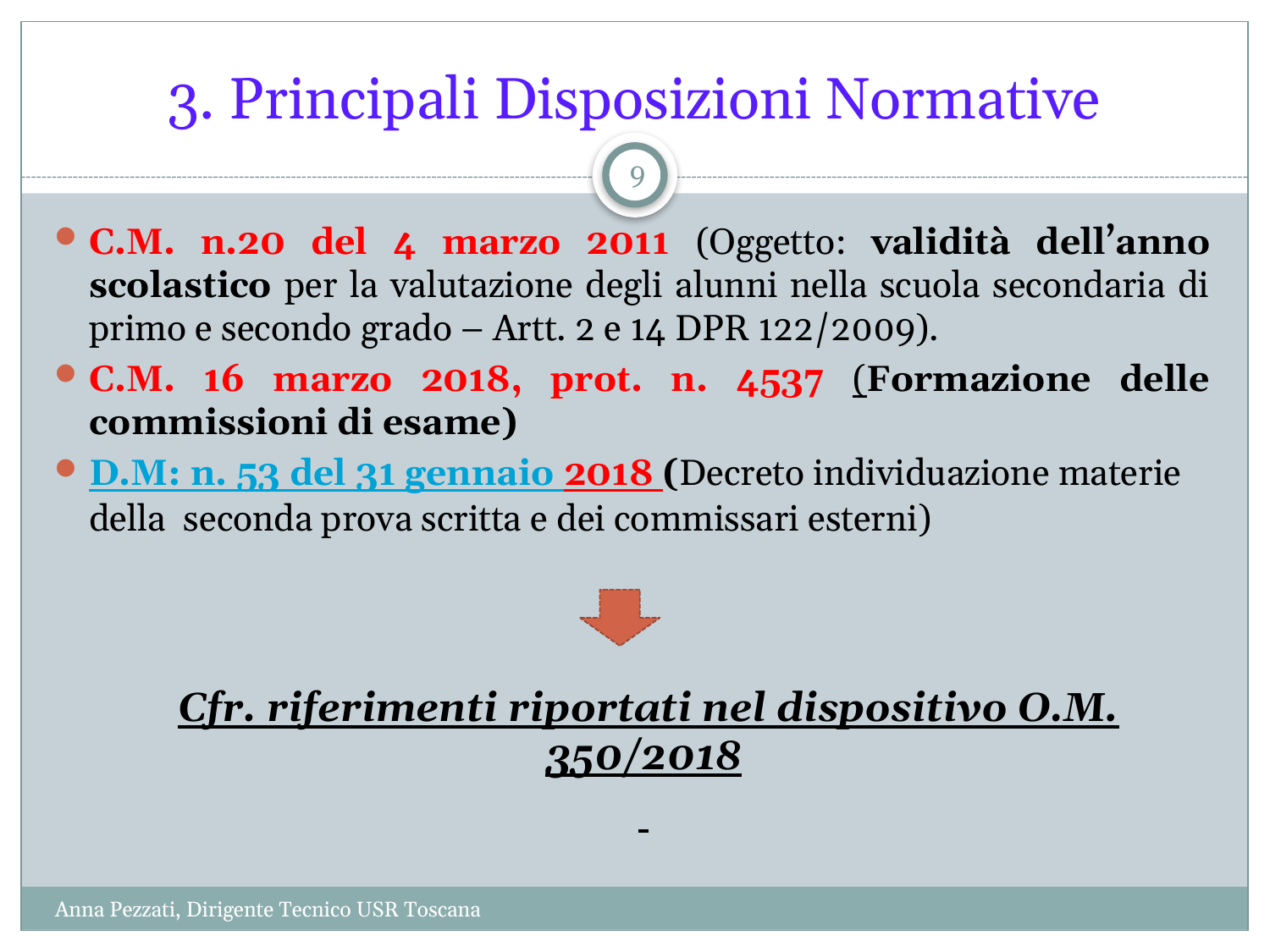

# 3. Principali Disposizioni Normative
9
C.M. n.20 del 4 marzo 2011 (Oggetto: validità dell’anno scolastico per la valutazione degli alunni nella scuola secondaria di primo e secondo grado – Artt. 2 e 14 DPR 122/2009).
C.M. 16 marzo 2018, prot. n. 4537 (Formazione delle commissioni di esame)
D.M: n. 53 del 31 gennaio 2018 (Decreto individuazione materie della  seconda prova scritta e dei commissari esterni)

 Cfr. riferimenti riportati nel dispositivo O.M. 350/2018

Anna Pezzati, Dirigente Tecnico USR Toscana